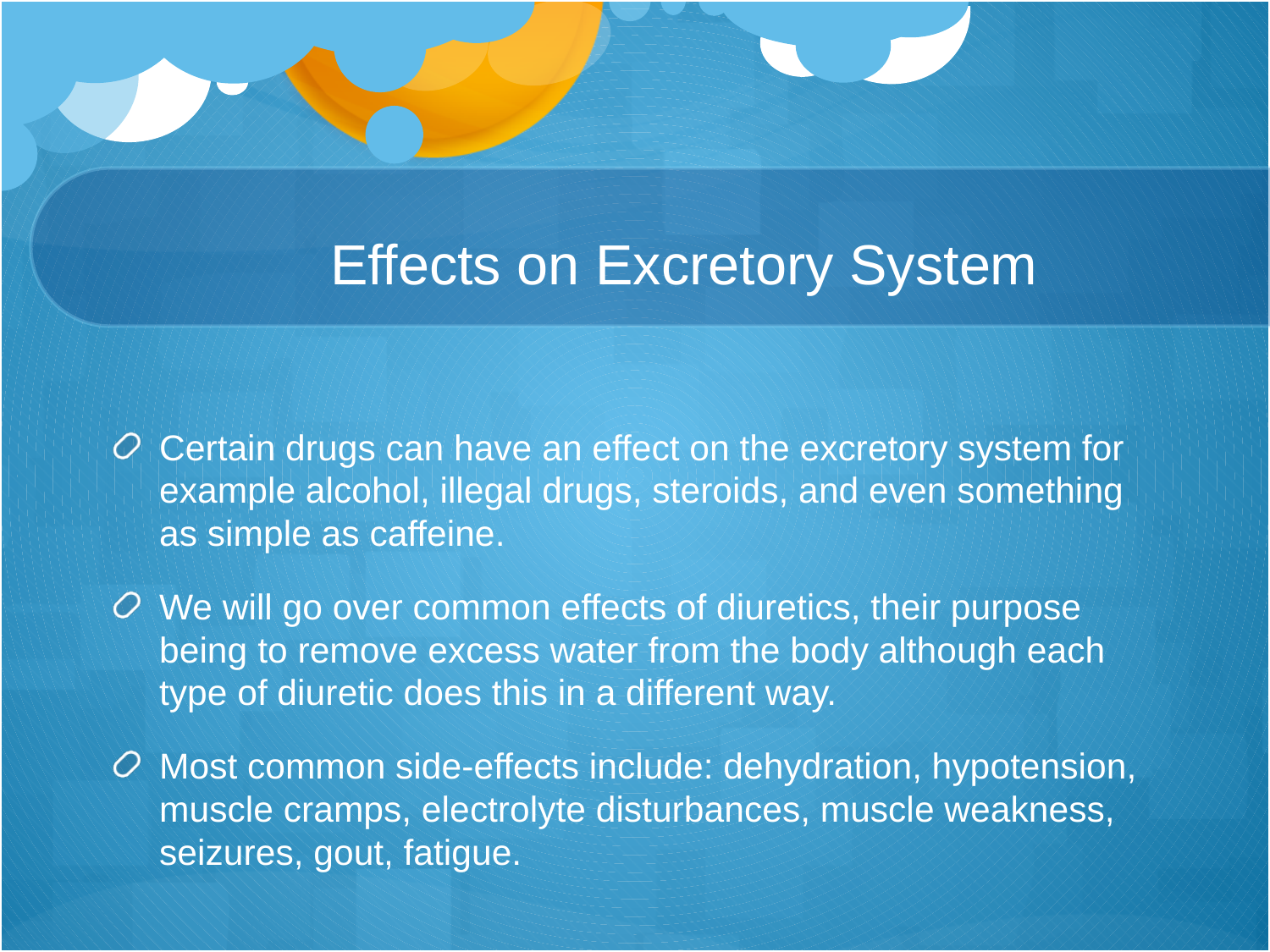

# Effects on Excretory System
Certain drugs can have an effect on the excretory system for example alcohol, illegal drugs, steroids, and even something as simple as caffeine.
We will go over common effects of diuretics, their purpose being to remove excess water from the body although each type of diuretic does this in a different way.
Most common side-effects include: dehydration, hypotension, muscle cramps, electrolyte disturbances, muscle weakness, seizures, gout, fatigue.